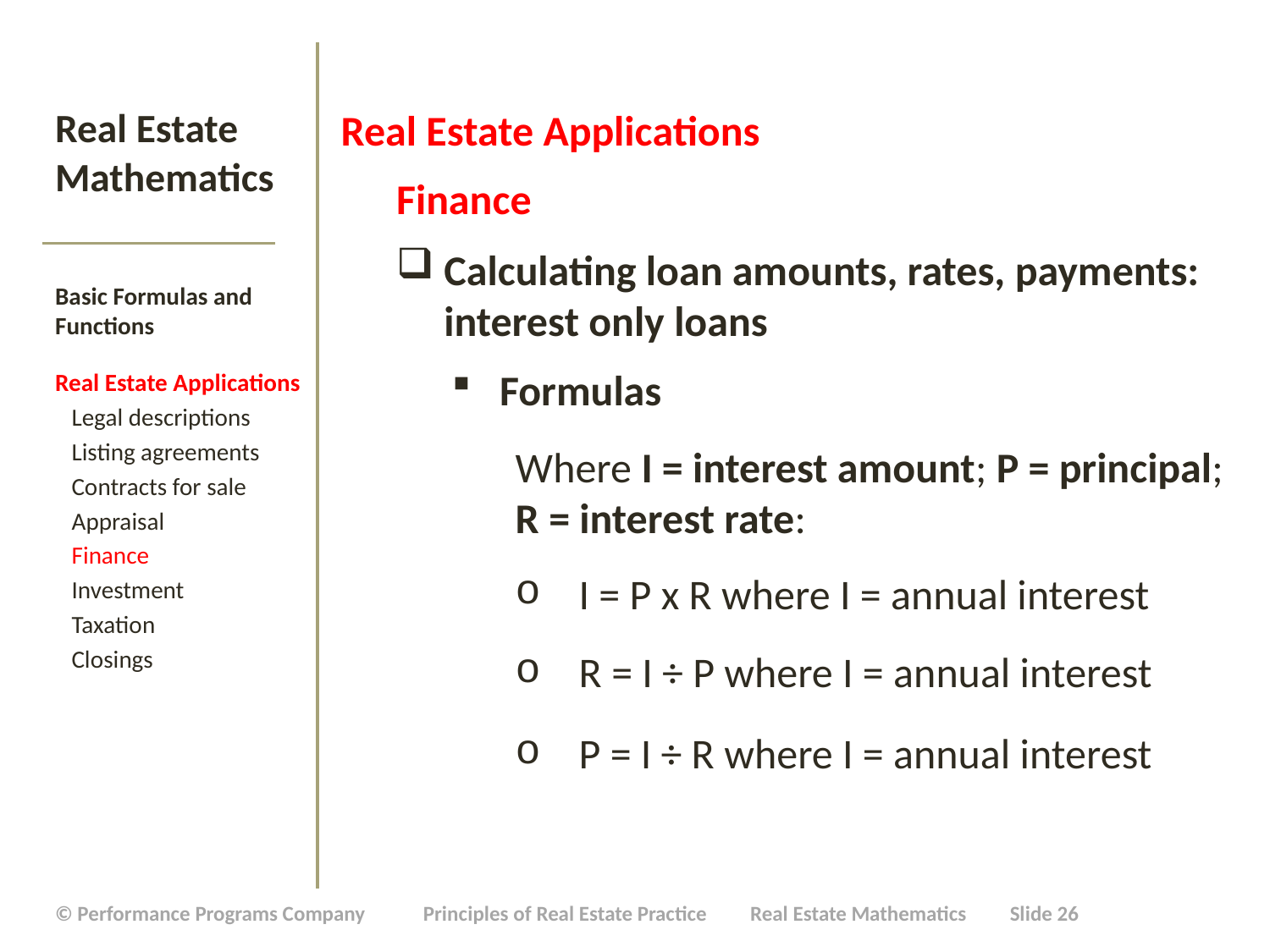

Real Estate Applications

Finance

Calculating loan amounts, rates, payments: interest only loans
Formulas
Where I = interest amount; P = principal;   R = interest rate:
I = P x R where I = annual interest
R = I ÷ P where I = annual interest
P = I ÷ R where I = annual interest

# Real Estate Mathematics

Basic Formulas and Functions

Real Estate Applications
   Legal descriptions
   Listing agreements
   Contracts for sale
   Appraisal
   Finance
   Investment
   Taxation
   Closings

| © Performance Programs Company Principles of Real Estate Practice Real Estate Mathematics Slide 26 |
| --- |